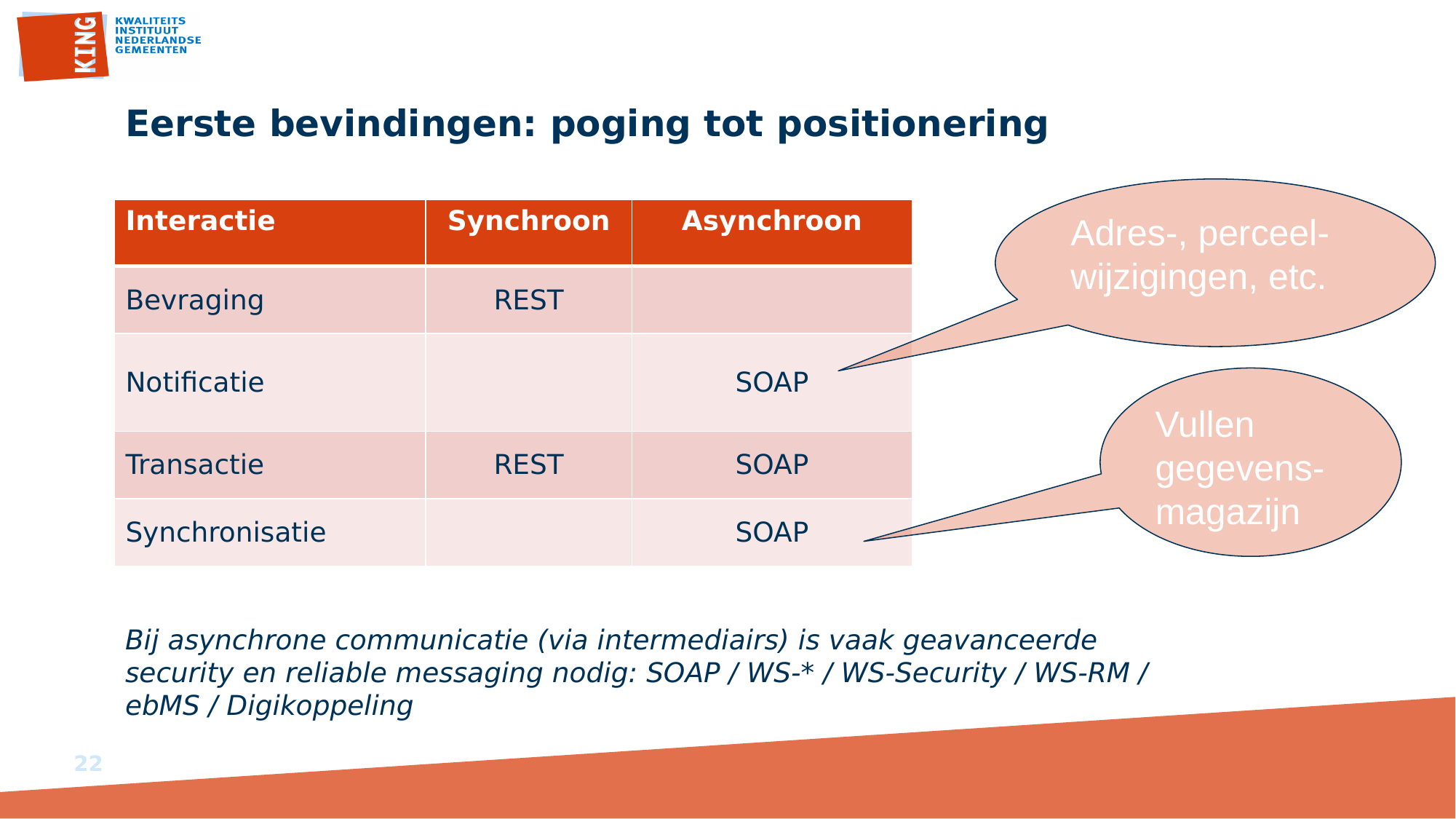

# Eerste bevindingen: poging tot positionering
Adres-, perceel-wijzigingen, etc.
| Interactie | Synchroon | Asynchroon |
| --- | --- | --- |
| Bevraging | REST |  |
| Notificatie |  | SOAP |
| Transactie | REST | SOAP |
| Synchronisatie |  | SOAP |
Vullen gegevens-magazijn
Bij asynchrone communicatie (via intermediairs) is vaak geavanceerde security en reliable messaging nodig: SOAP / WS-* / WS-Security / WS-RM / ebMS / Digikoppeling
22